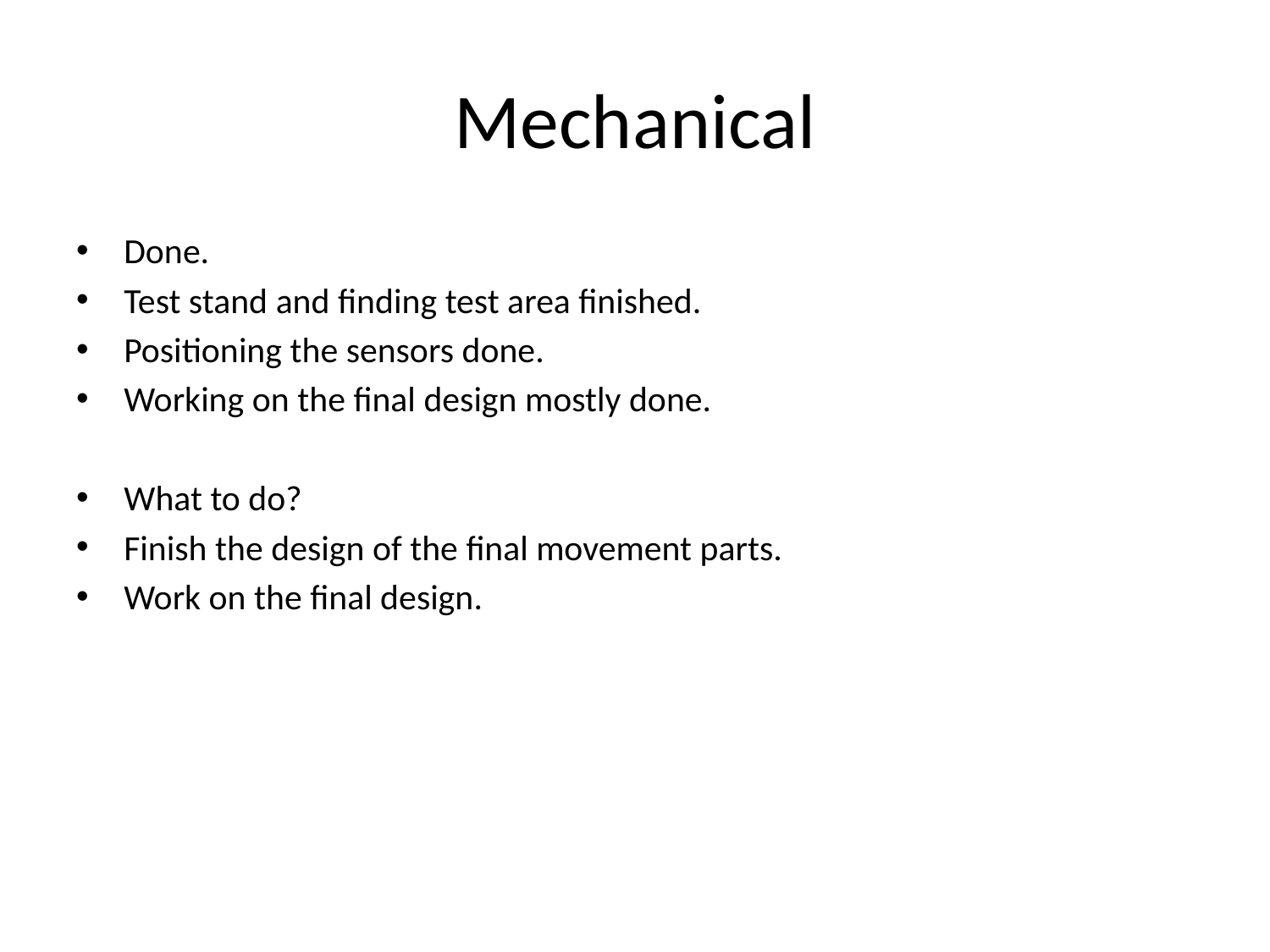

# Mechanical
Done.
Test stand and finding test area finished.
Positioning the sensors done.
Working on the final design mostly done.

What to do?
Finish the design of the final movement parts.
Work on the final design.